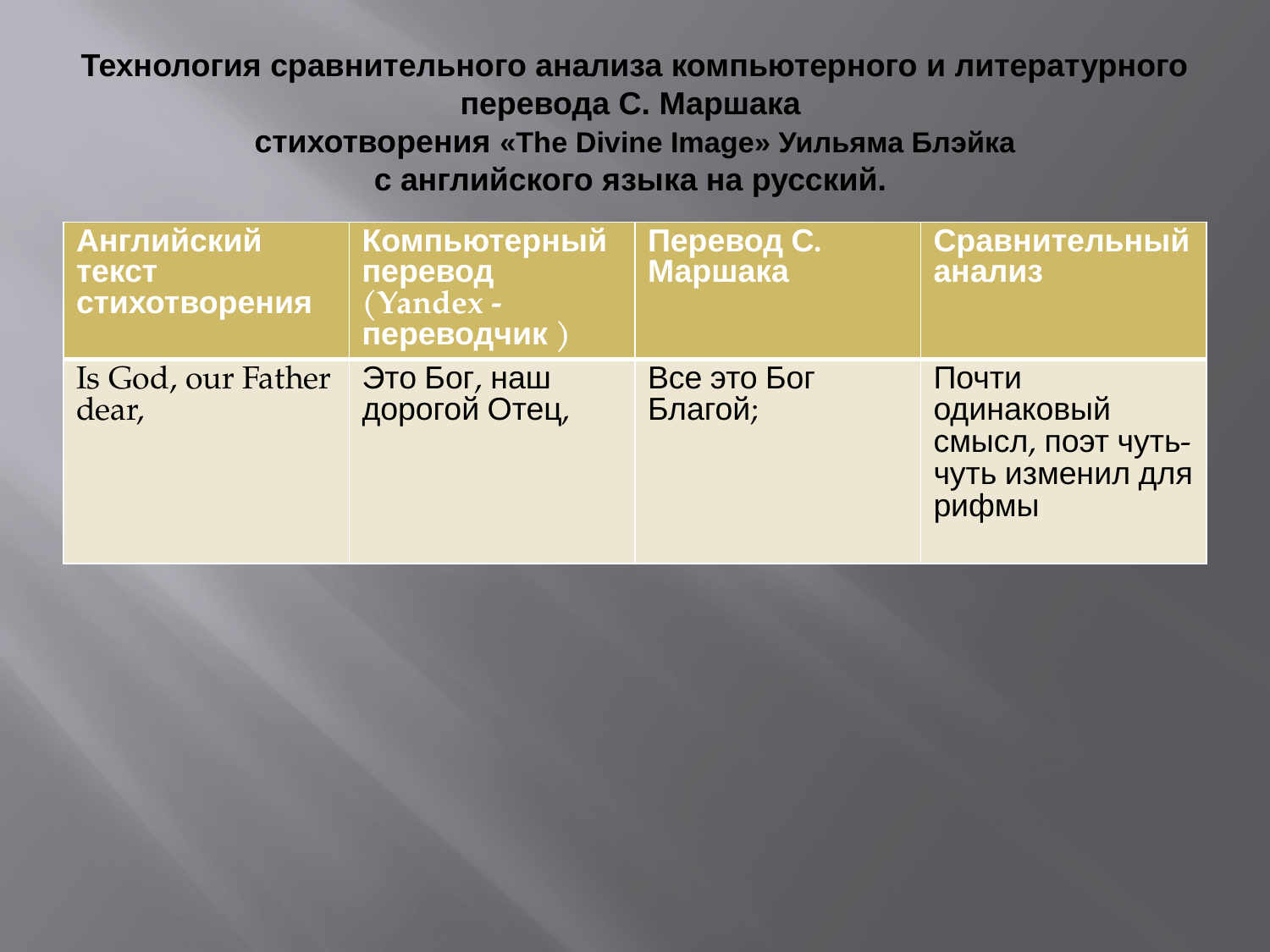

# Технология сравнительного анализа компьютерного и литературного перевода С. Маршака стихотворения «The Divine Image» Уильяма Блэйка с английского языка на русский.
| Английский текст стихотворения | Компьютерный перевод (Yandex - переводчик ) | Перевод С. Маршака | Сравнительный анализ |
| --- | --- | --- | --- |
| Is God, our Father dear, | Это Бог, наш дорогой Отец, | Все это Бог Благой; | Почти одинаковый смысл, поэт чуть-чуть изменил для рифмы |